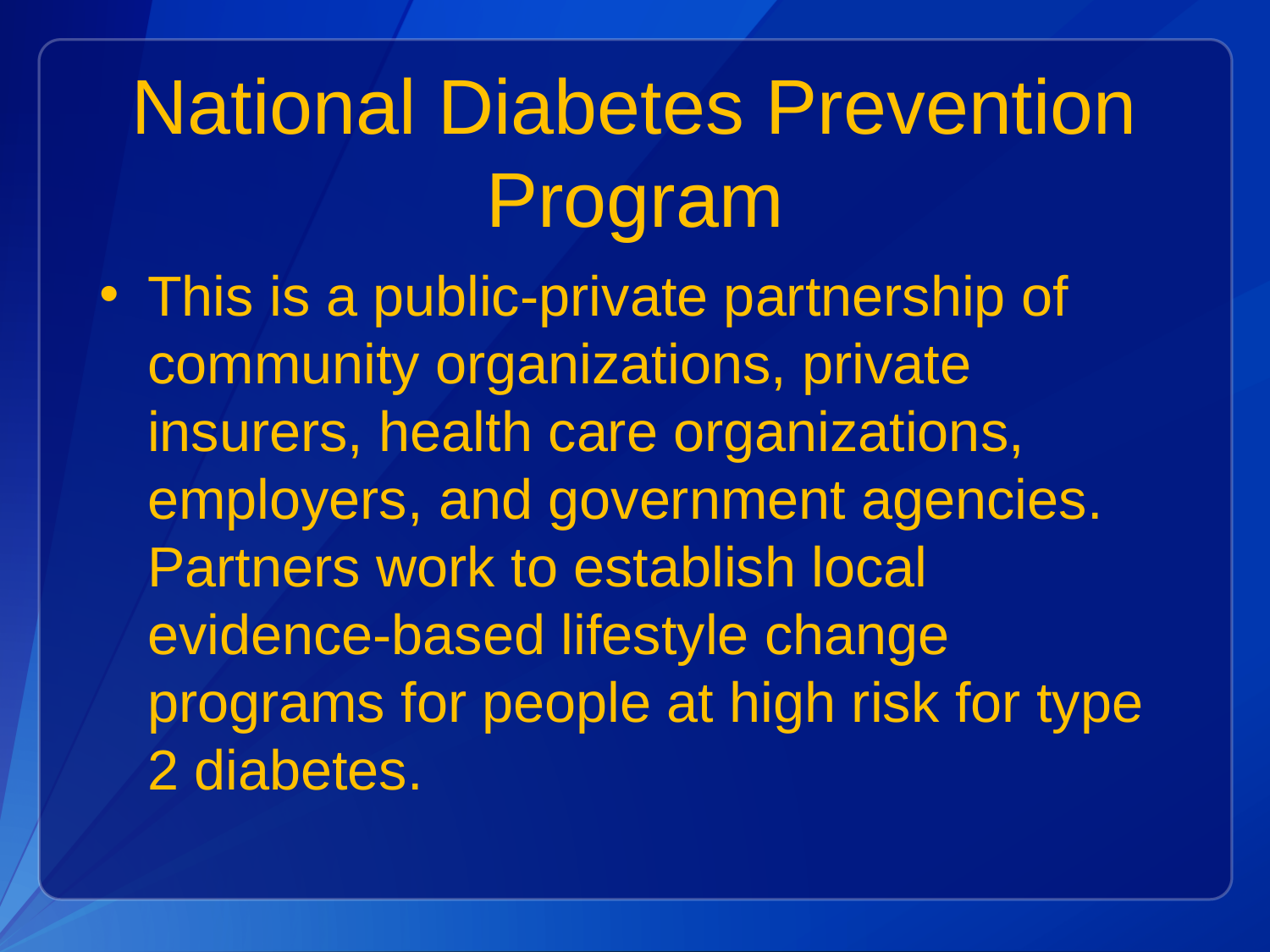

# National Diabetes Prevention Program
This is a public-private partnership of community organizations, private insurers, health care organizations, employers, and government agencies. Partners work to establish local evidence-based lifestyle change programs for people at high risk for type 2 diabetes.